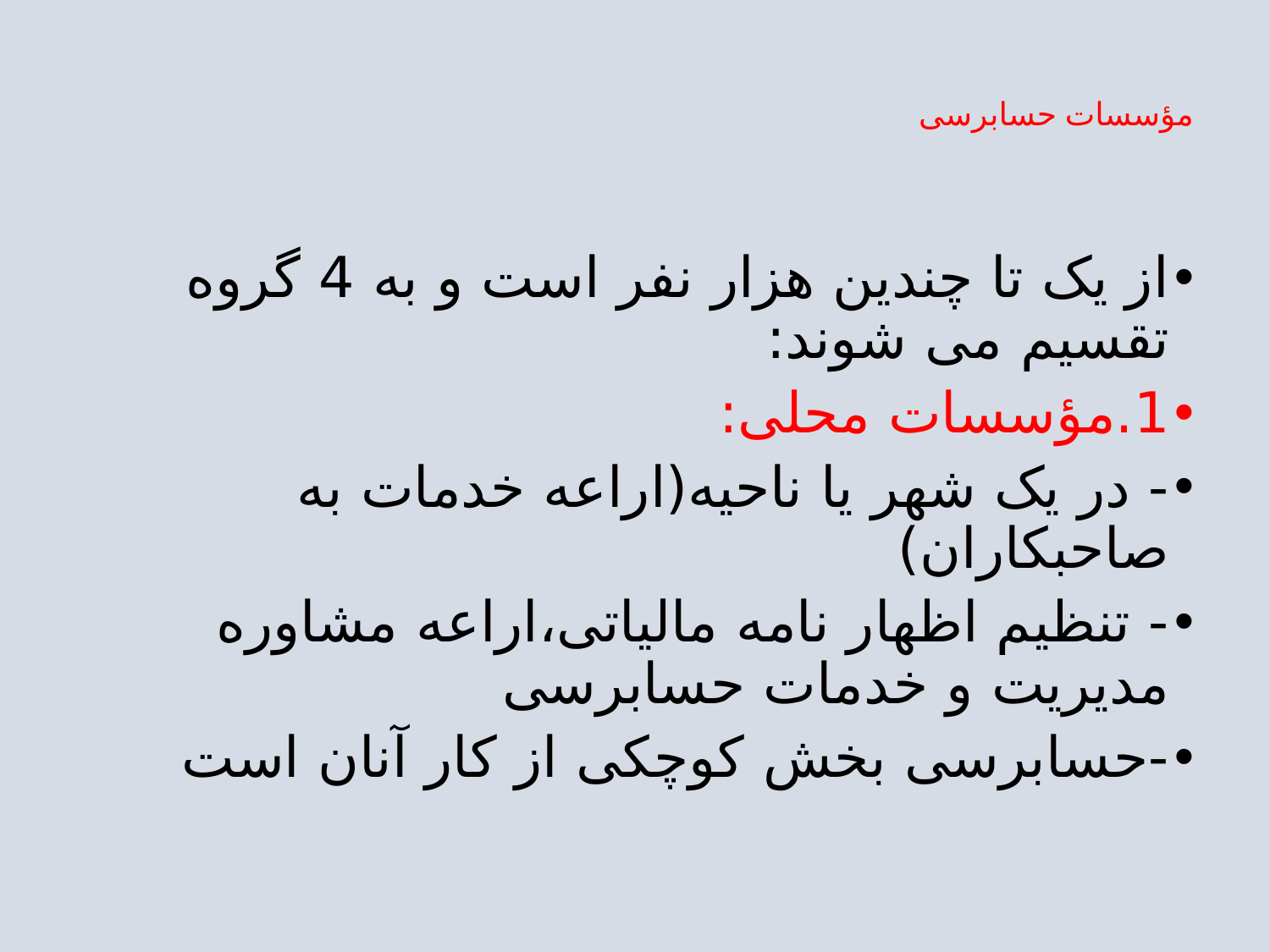

# مؤسسات حسابرسی
از یک تا چندین هزار نفر است و به 4 گروه تقسیم می شوند:
1.مؤسسات محلی:
- در یک شهر یا ناحیه(اراعه خدمات به صاحبکاران)
- تنظیم اظهار نامه مالیاتی،اراعه مشاوره مدیریت و خدمات حسابرسی
-حسابرسی بخش کوچکی از کار آنان است